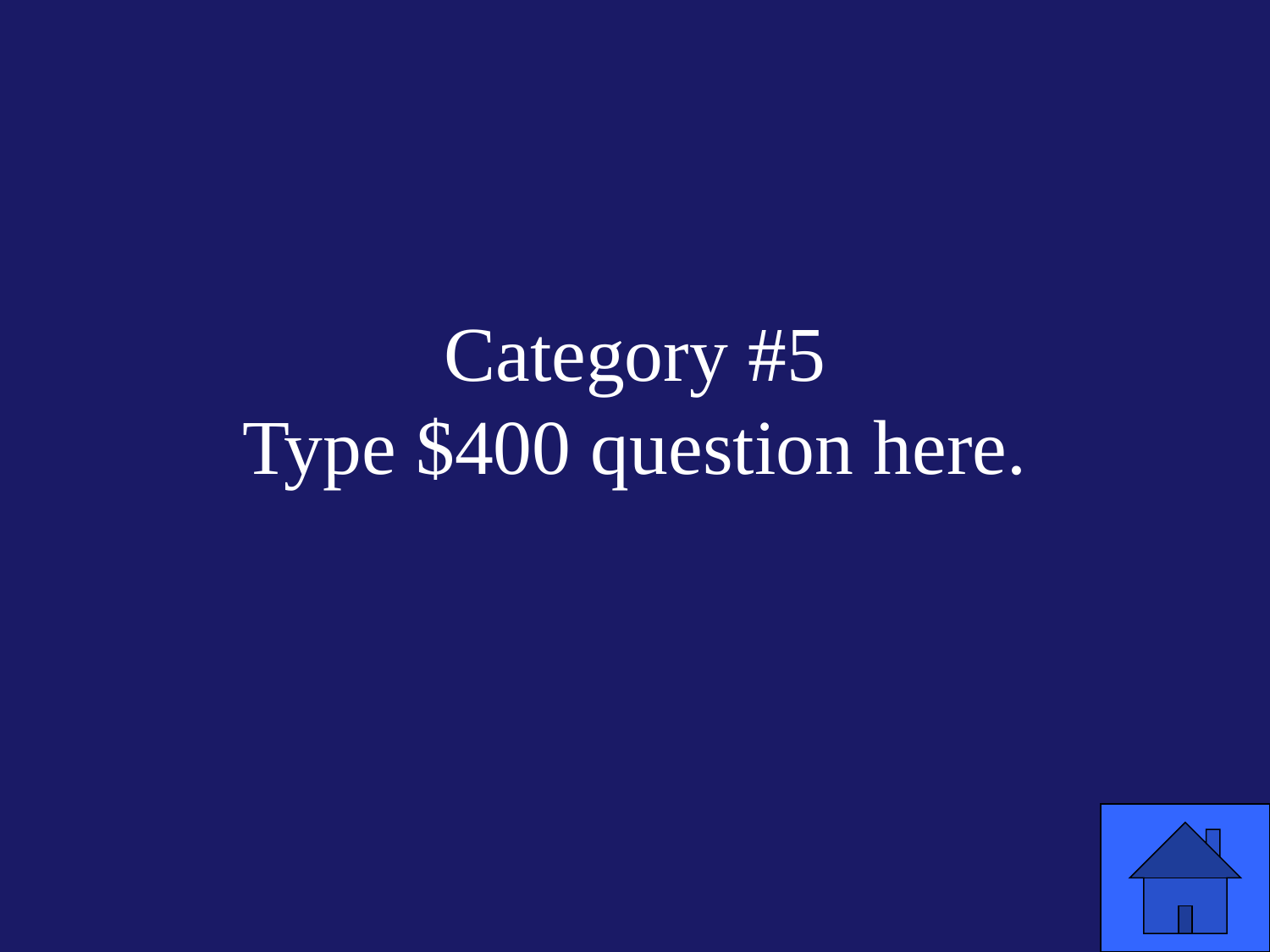

# Category #5 Type $400 question here.